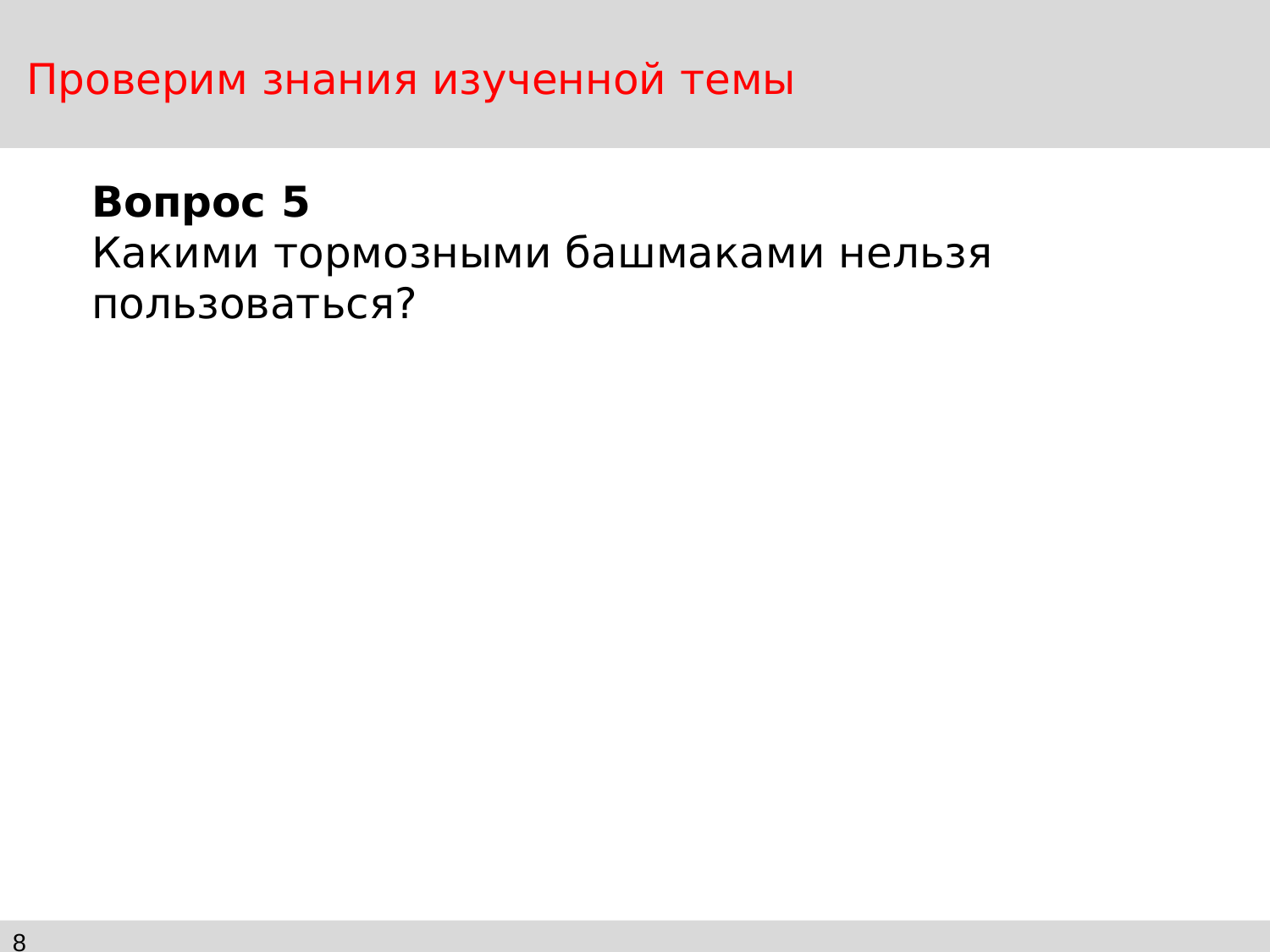

Проверим знания изученной темы
Вопрос 5
Какими тормозными башмаками нельзя пользоваться?
8